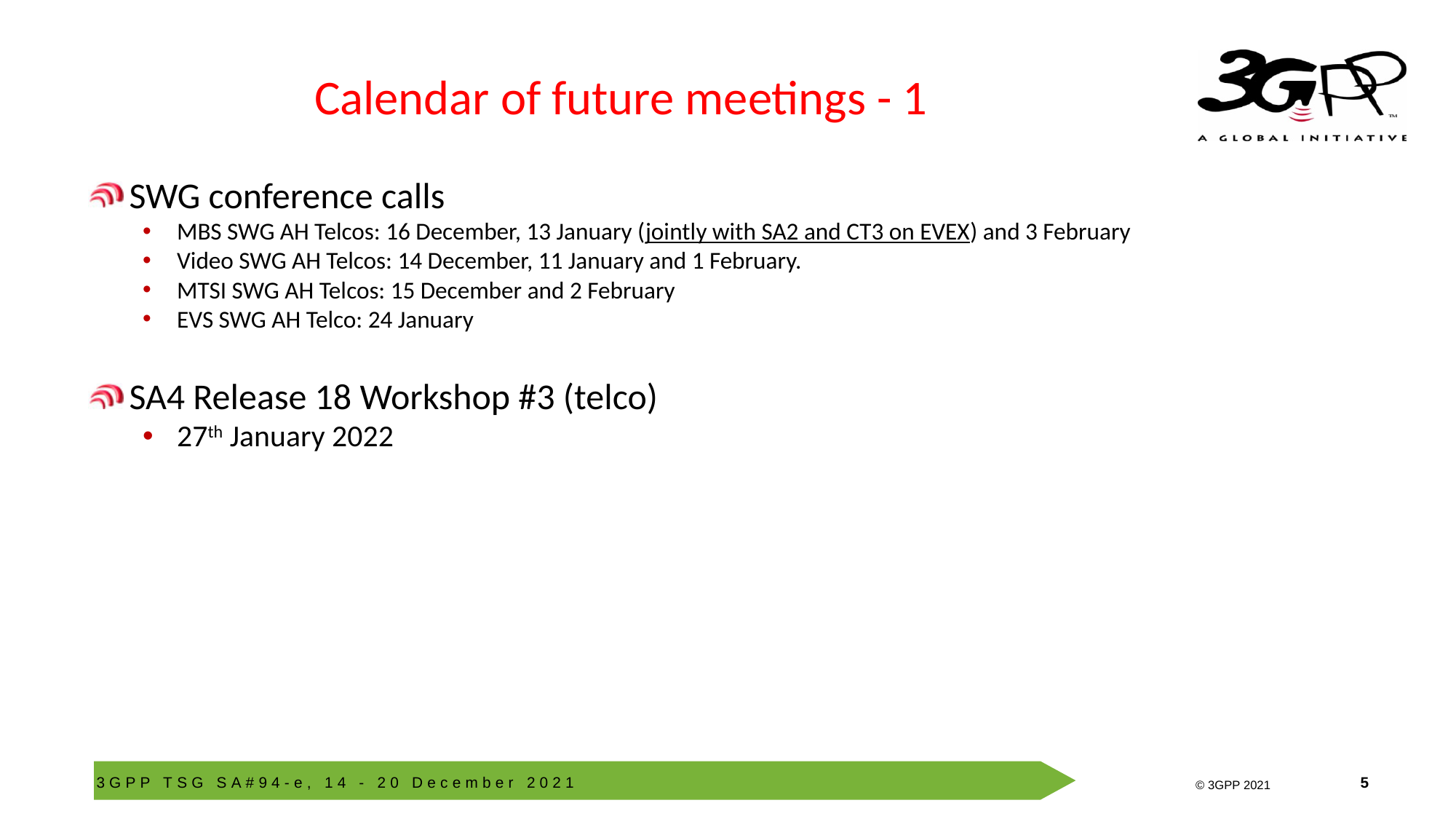

# Calendar of future meetings - 1
SWG conference calls
MBS SWG AH Telcos: 16 December, 13 January (jointly with SA2 and CT3 on EVEX) and 3 February
Video SWG AH Telcos: 14 December, 11 January and 1 February.
MTSI SWG AH Telcos: 15 December and 2 February
EVS SWG AH Telco: 24 January

SA4 Release 18 Workshop #3 (telco)
27th January 2022